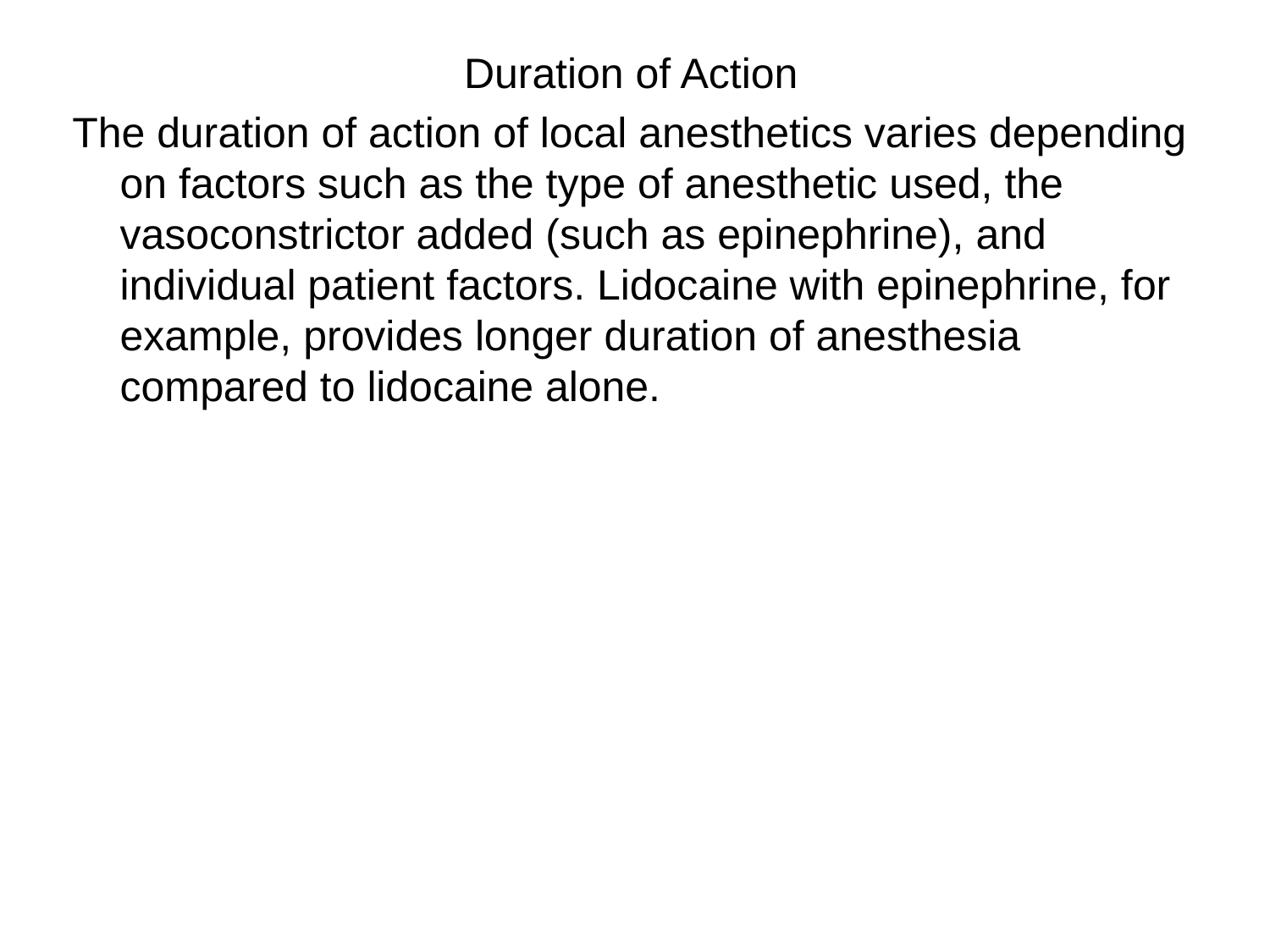

Duration of Action
The duration of action of local anesthetics varies depending on factors such as the type of anesthetic used, the vasoconstrictor added (such as epinephrine), and individual patient factors. Lidocaine with epinephrine, for example, provides longer duration of anesthesia compared to lidocaine alone.